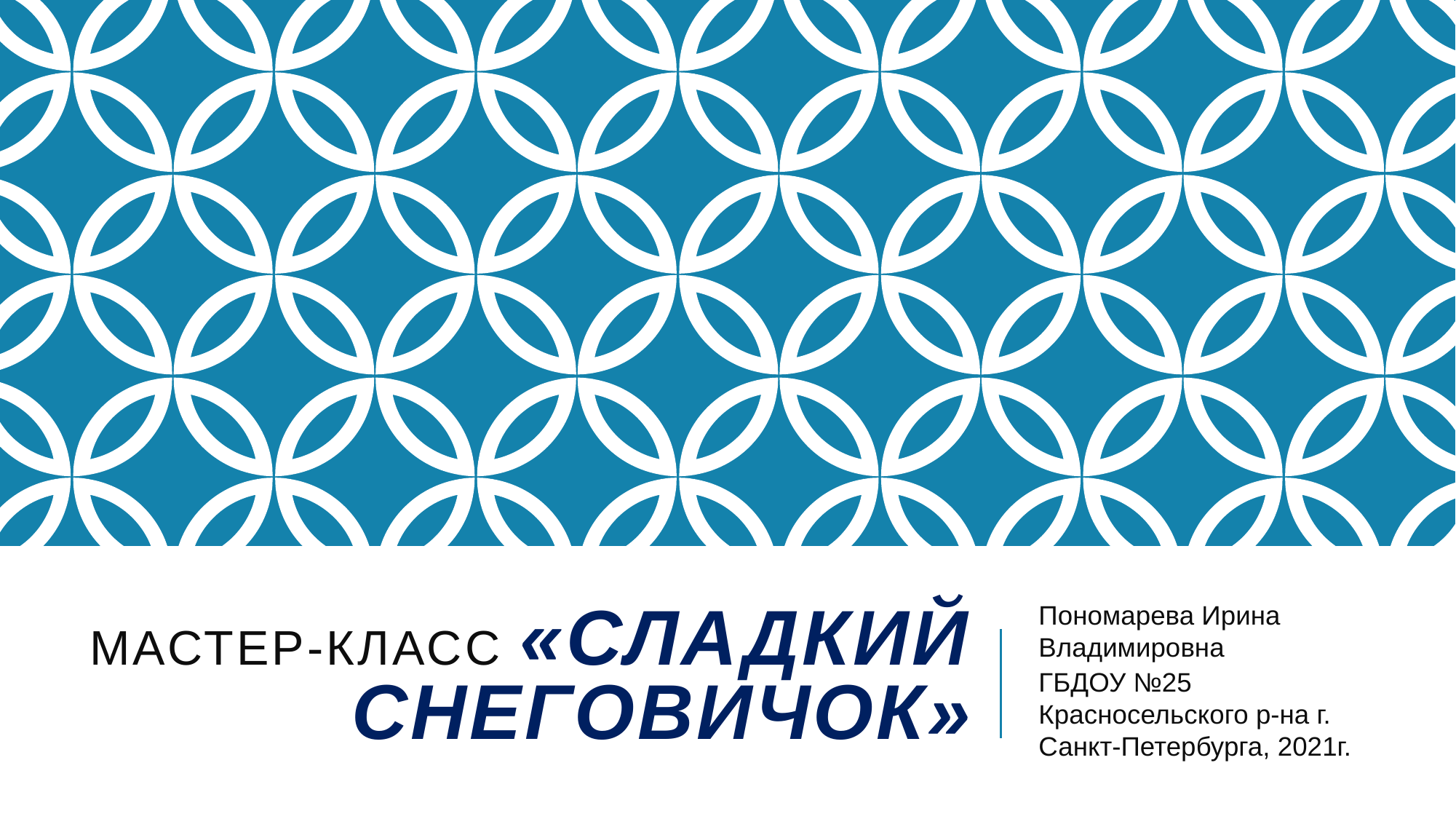

# Мастер-Класс «СЛАДКИЙ СНЕГОВИЧОК»
Пономарева Ирина Владимировна
ГБДОУ №25 Красносельского р-на г. Санкт-Петербурга, 2021г.